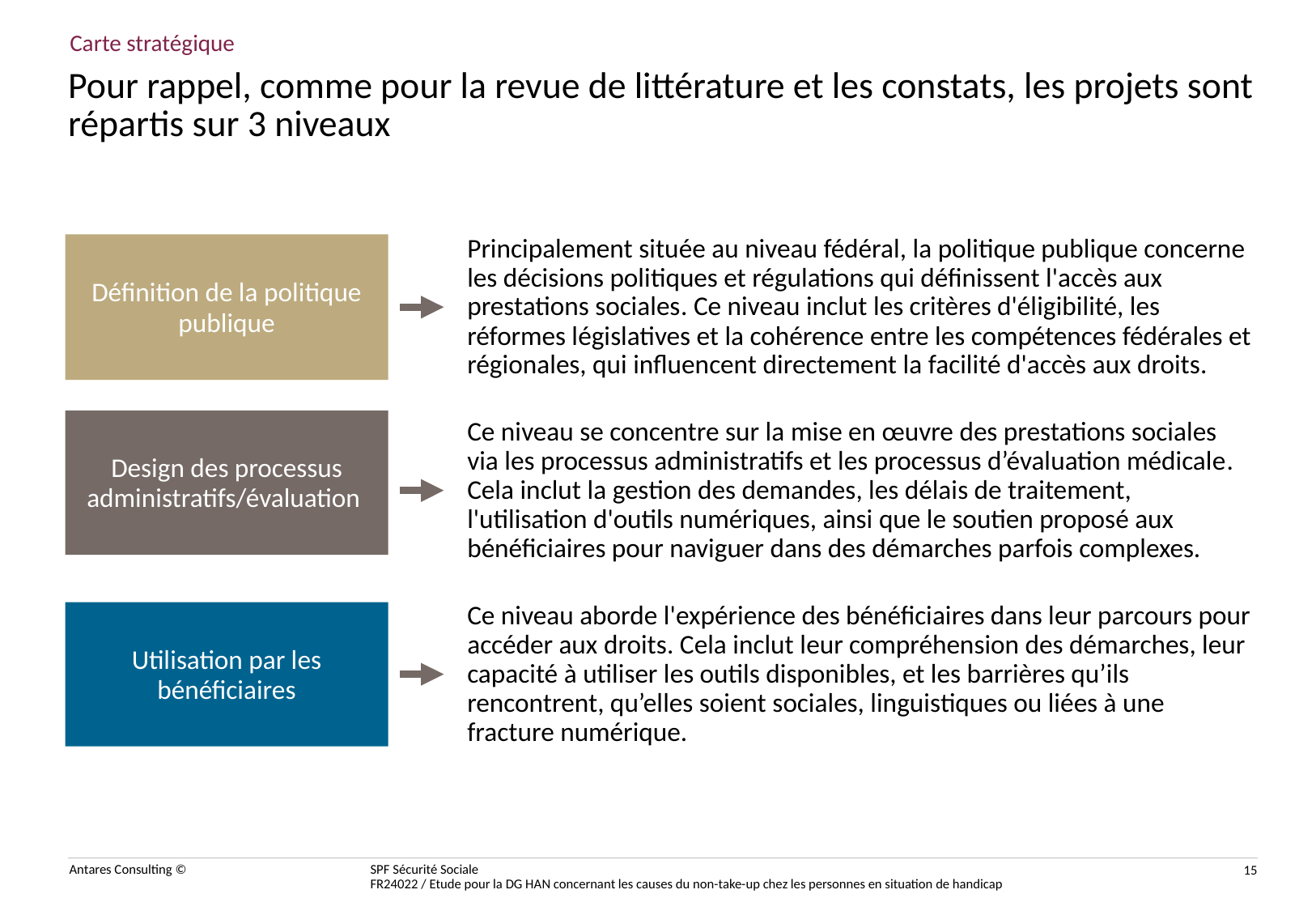

Carte stratégique
# Pour rappel, comme pour la revue de littérature et les constats, les projets sont répartis sur 3 niveaux
Principalement située au niveau fédéral, la politique publique concerne les décisions politiques et régulations qui définissent l'accès aux prestations sociales. Ce niveau inclut les critères d'éligibilité, les réformes législatives et la cohérence entre les compétences fédérales et régionales, qui influencent directement la facilité d'accès aux droits.
Définition de la politique publique
Design des processus administratifs/évaluation
Ce niveau se concentre sur la mise en œuvre des prestations sociales via les processus administratifs et les processus d’évaluation médicale. Cela inclut la gestion des demandes, les délais de traitement, l'utilisation d'outils numériques, ainsi que le soutien proposé aux bénéficiaires pour naviguer dans des démarches parfois complexes.
Ce niveau aborde l'expérience des bénéficiaires dans leur parcours pour accéder aux droits. Cela inclut leur compréhension des démarches, leur capacité à utiliser les outils disponibles, et les barrières qu’ils rencontrent, qu’elles soient sociales, linguistiques ou liées à une fracture numérique.
Utilisation par les bénéficiaires